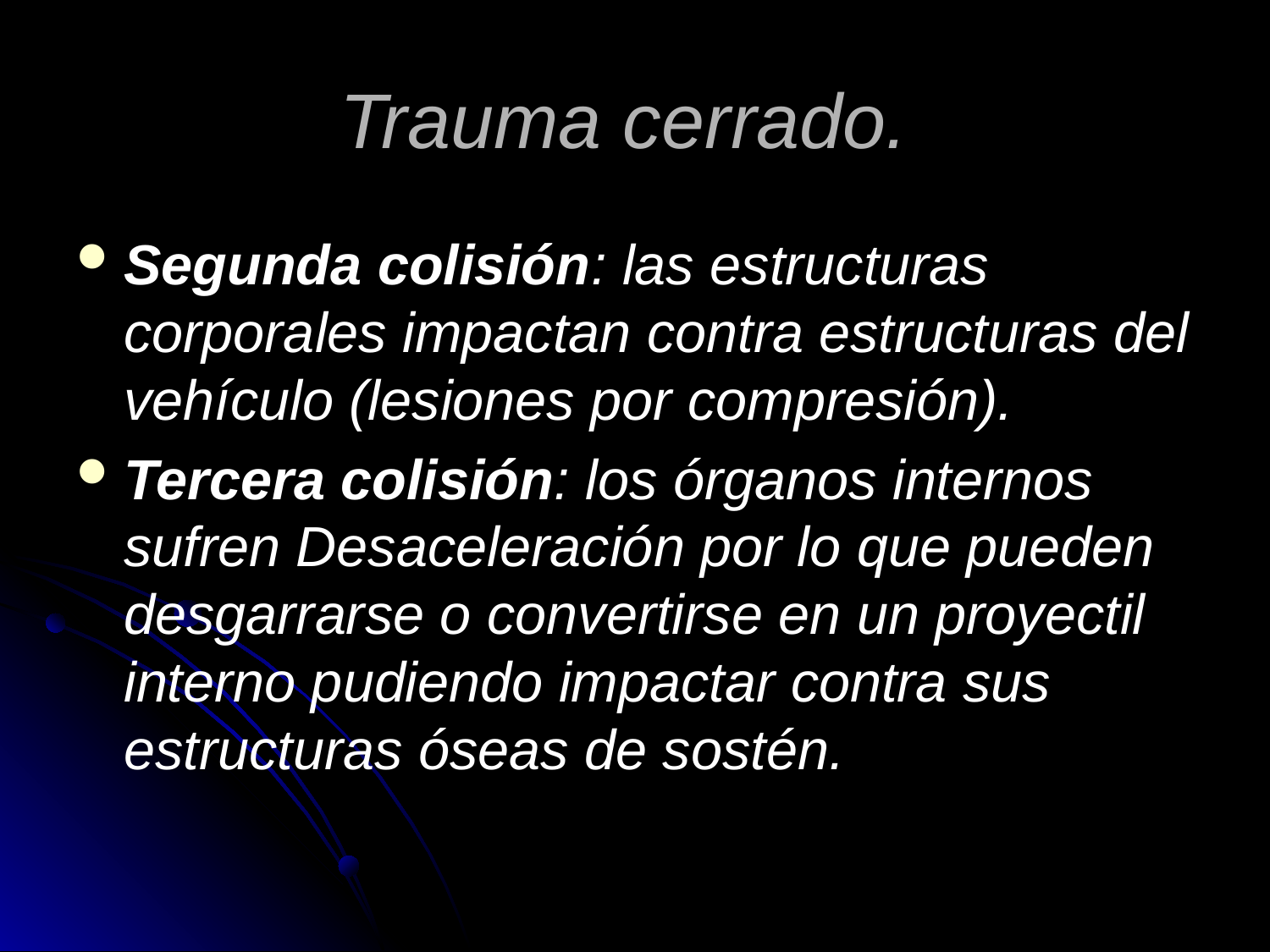

# Trauma cerrado.
Segunda colisión: las estructuras corporales impactan contra estructuras del vehículo (lesiones por compresión).
Tercera colisión: los órganos internos sufren Desaceleración por lo que pueden desgarrarse o convertirse en un proyectil interno pudiendo impactar contra sus estructuras óseas de sostén.